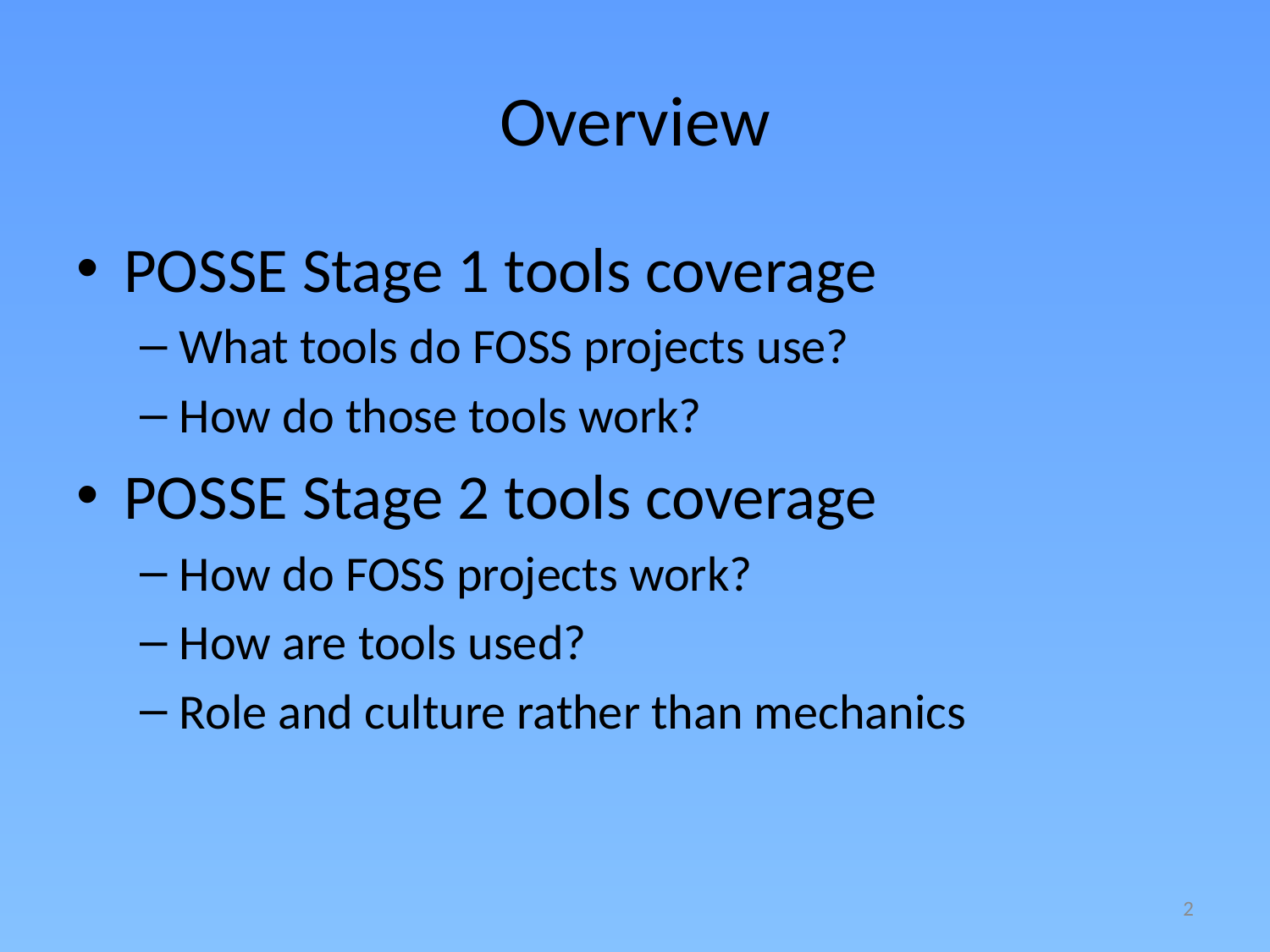

# Overview
POSSE Stage 1 tools coverage
What tools do FOSS projects use?
How do those tools work?
POSSE Stage 2 tools coverage
How do FOSS projects work?
How are tools used?
Role and culture rather than mechanics
2